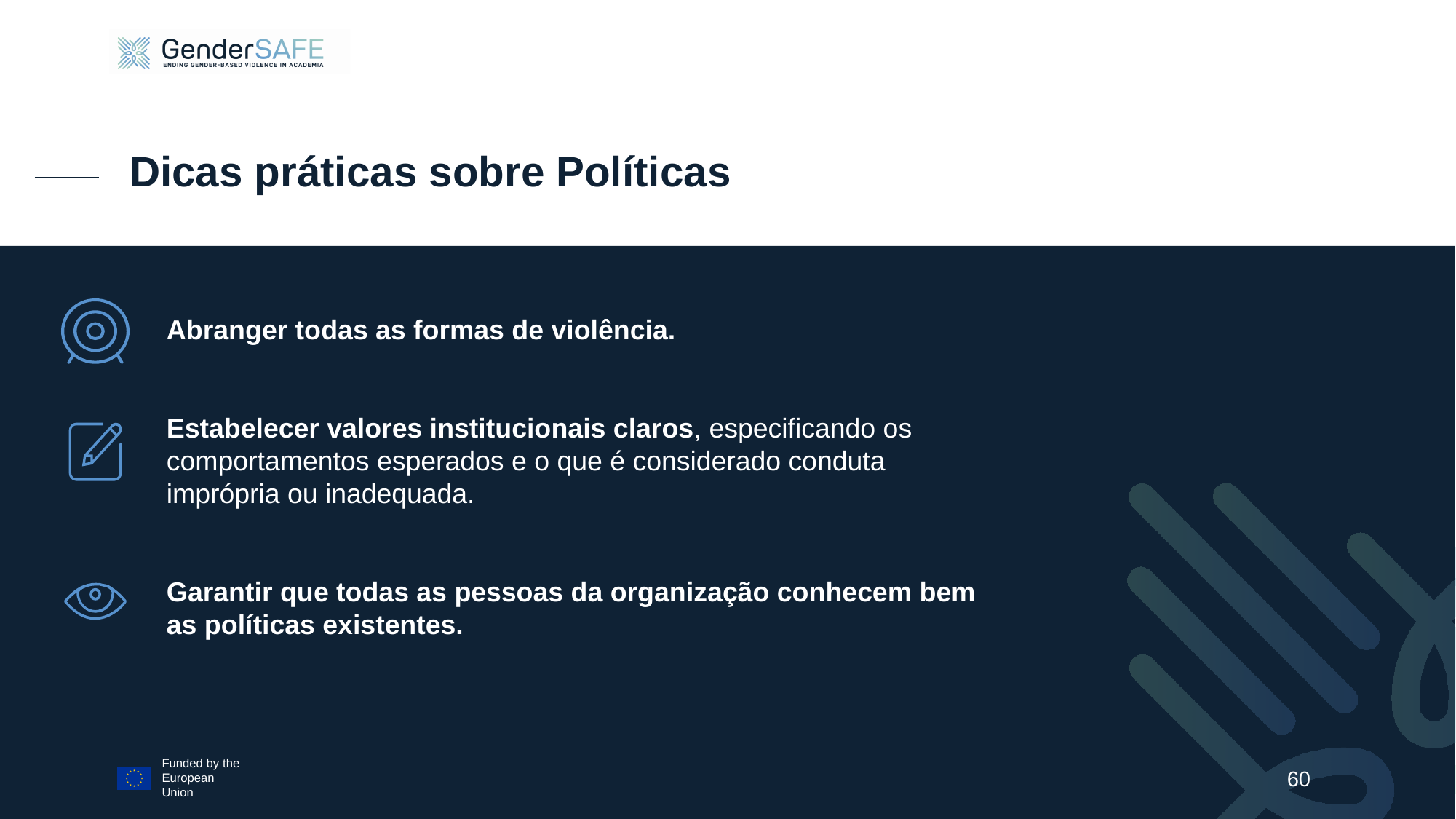

Dicas práticas sobre Políticas

Abranger todas as formas de violência.

Estabelecer valores institucionais claros, especificando os comportamentos esperados e o que é considerado conduta imprópria ou inadequada.

Garantir que todas as pessoas da organização conhecem bem as políticas existentes.